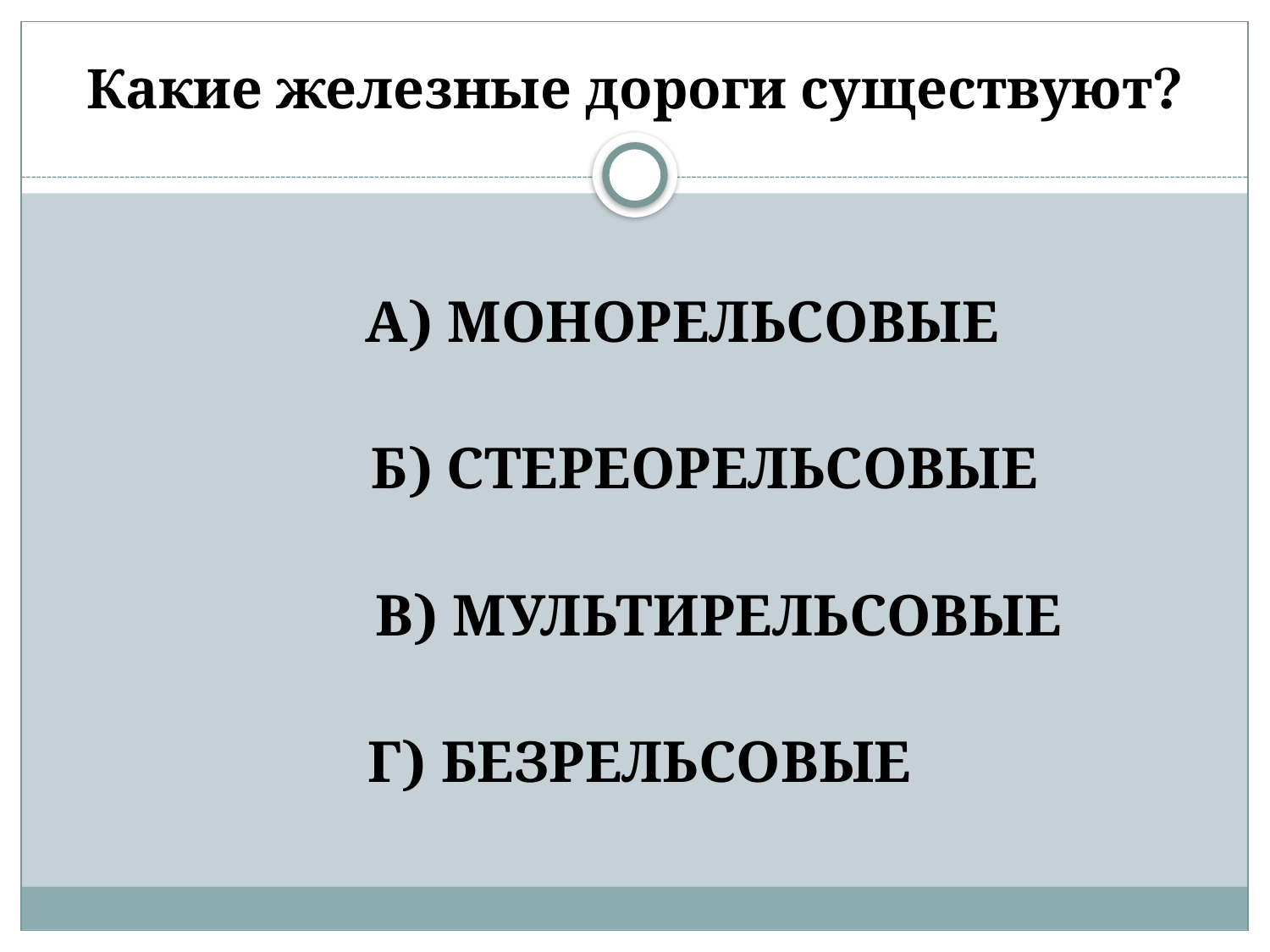

# Какие железные дороги существуют?
        А) МОНОРЕЛЬСОВЫЕ
          Б) СТЕРЕОРЕЛЬСОВЫЕ
            В) МУЛЬТИРЕЛЬСОВЫЕ
 Г) БЕЗРЕЛЬСОВЫЕ